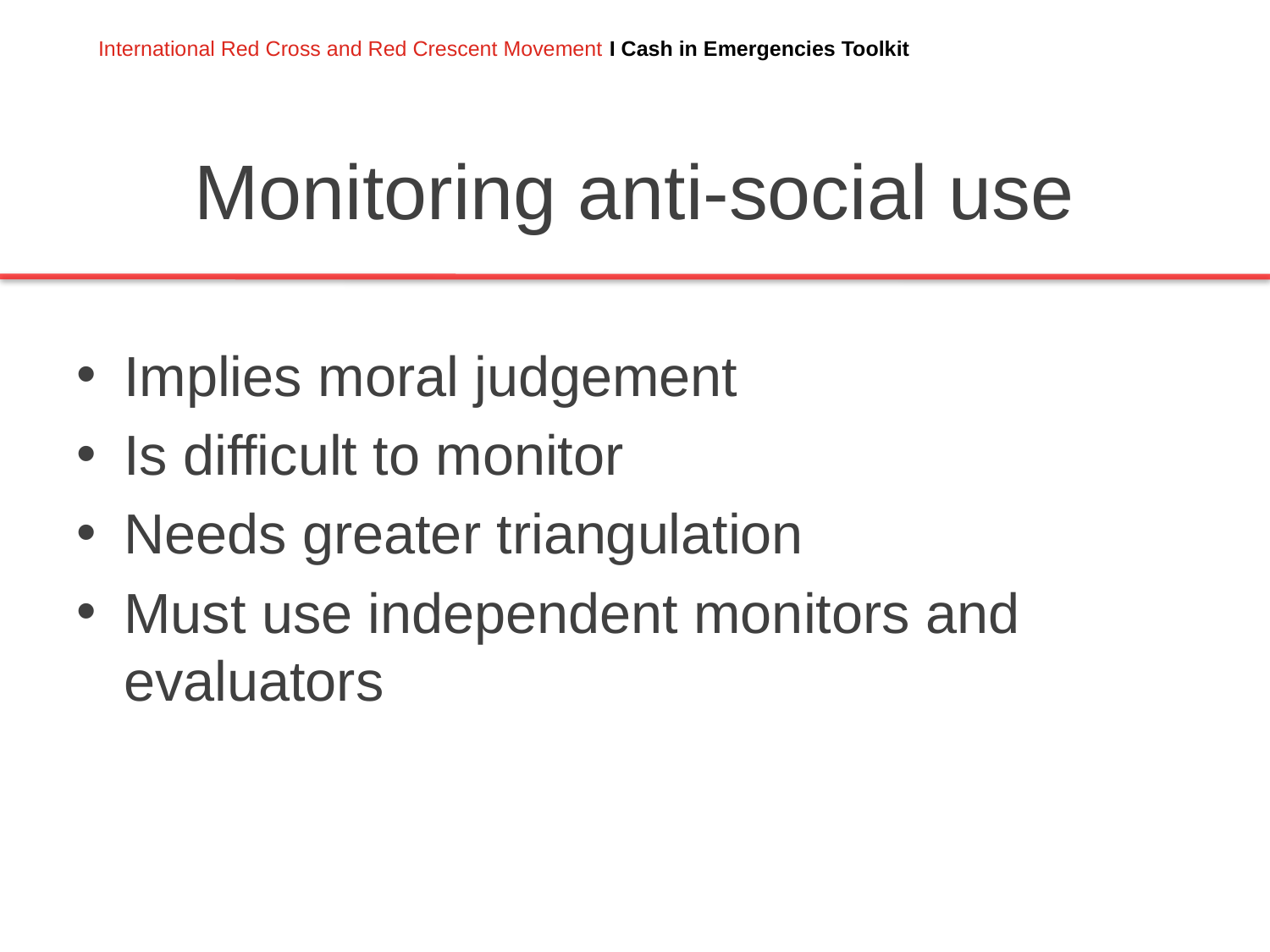

# Monitoring anti-social use
Implies moral judgement
Is difficult to monitor
Needs greater triangulation
Must use independent monitors and evaluators